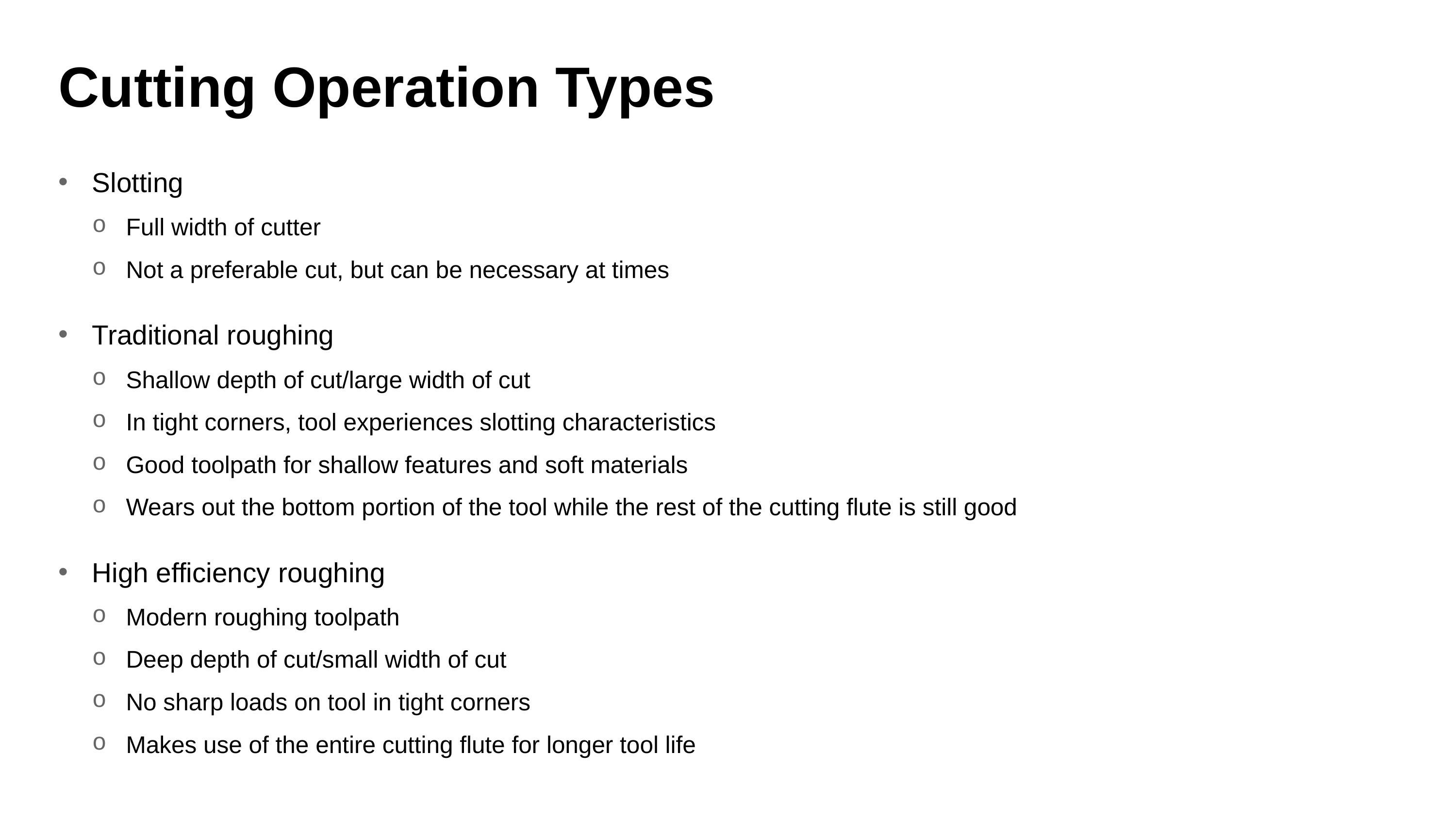

# Cutting Operation Types
Slotting
Full width of cutter
Not a preferable cut, but can be necessary at times
Traditional roughing
Shallow depth of cut/large width of cut
In tight corners, tool experiences slotting characteristics
Good toolpath for shallow features and soft materials
Wears out the bottom portion of the tool while the rest of the cutting flute is still good
High efficiency roughing
Modern roughing toolpath
Deep depth of cut/small width of cut
No sharp loads on tool in tight corners
Makes use of the entire cutting flute for longer tool life